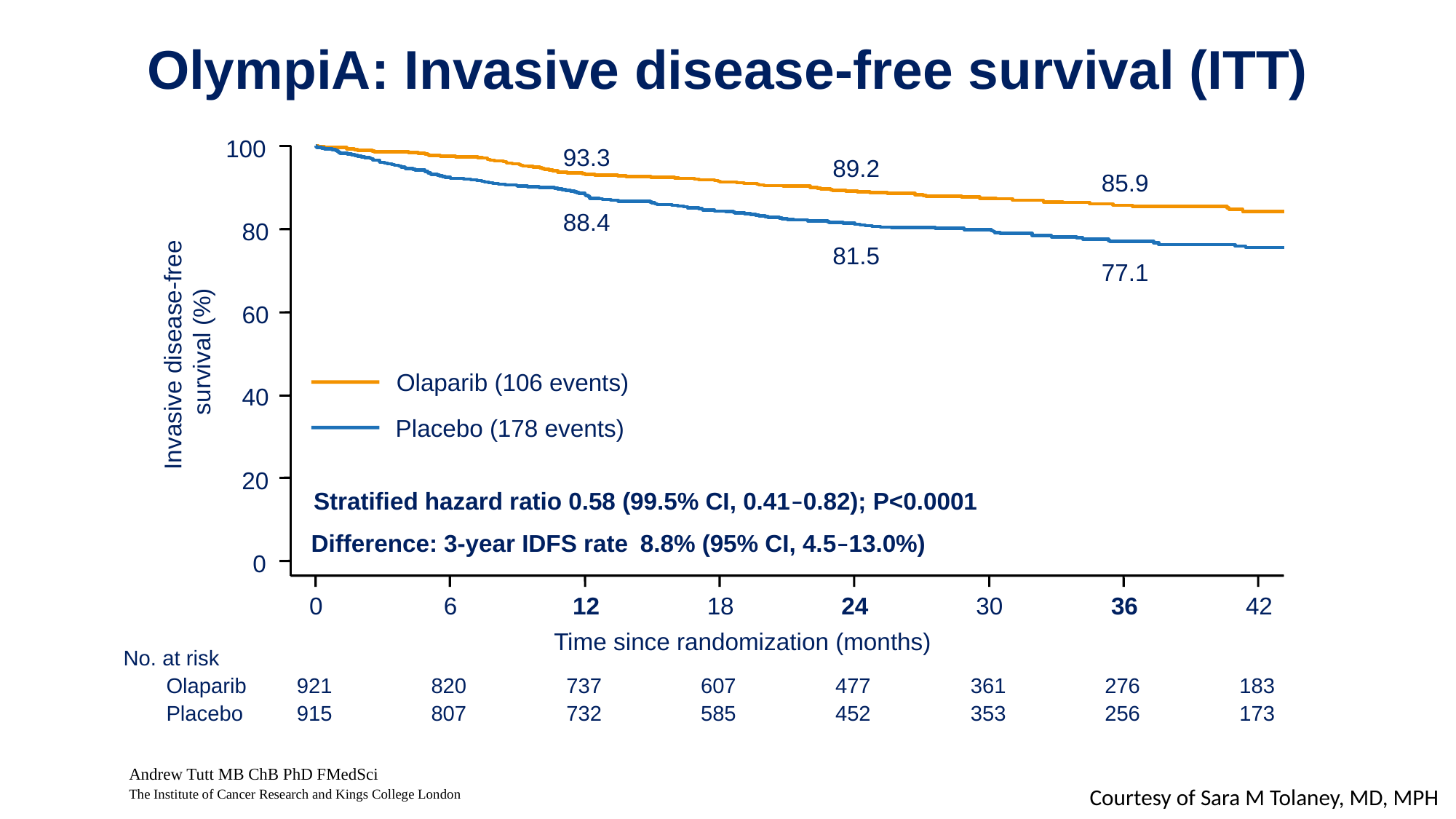

OlympiA: Invasive disease-free survival (ITT)
100
93.3

89.2
85.9
88.4
80

81.5
77.1
60

Invasive disease-free
 survival (%)
Olaparib (106 events)
40

Placebo (178 events)

20

Stratified hazard ratio 0.58 (99.5% CI, 0.41‒0.82); P<0.0001
Difference: 3-year IDFS rate
8.8% (95% CI, 4.5‒13.0%)
0

0
6
12
18
24
30
36
42
Time since randomization (months)
No. at risk
Olaparib
921
820
737
607
477
361
276
183
Placebo
915
807
732
585
452
353
256
173
Courtesy of Sara M Tolaney, MD, MPH